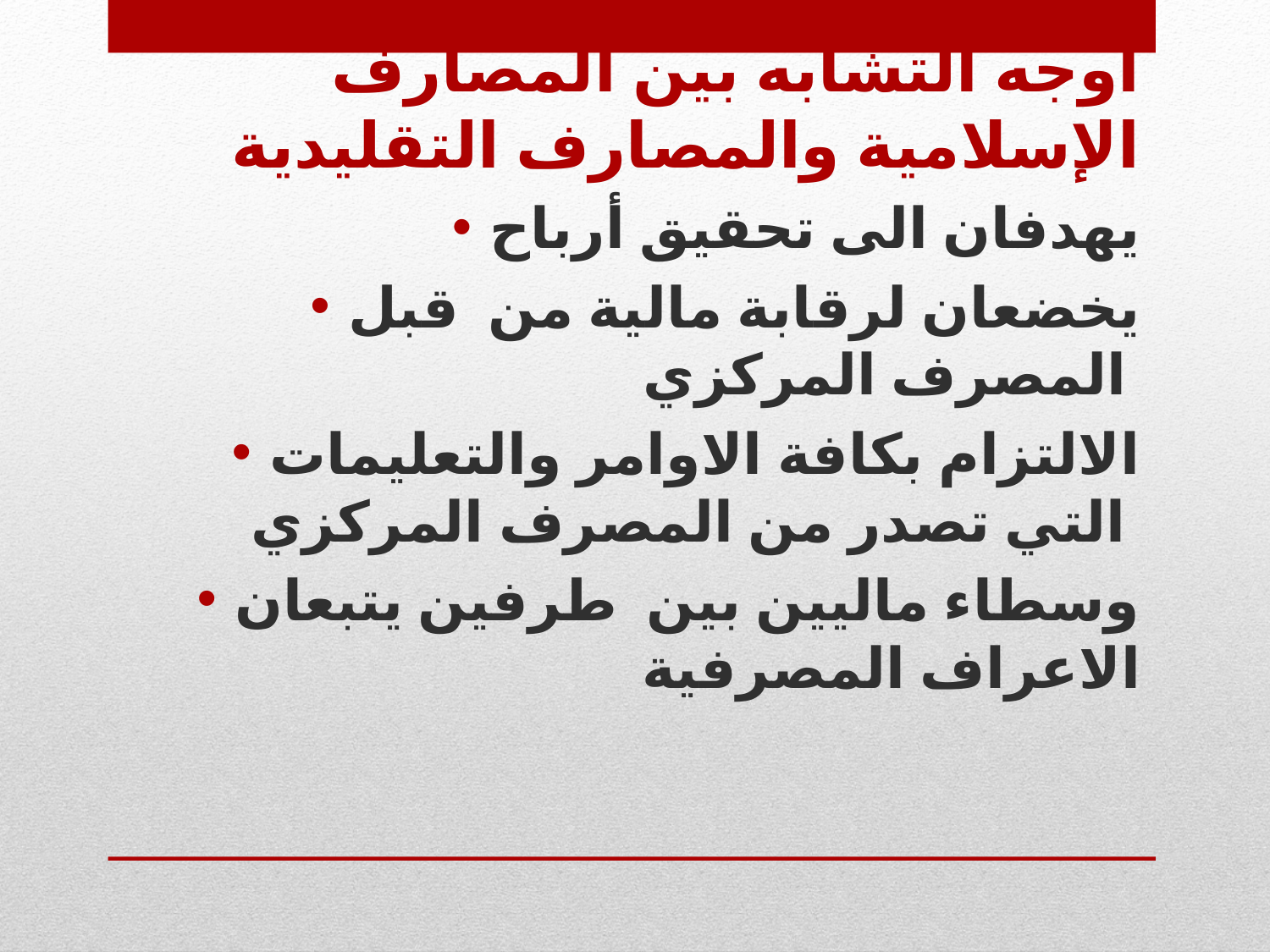

أوجه التشابه بين المصارف الإسلامية والمصارف التقليدية
يهدفان الى تحقيق أرباح
يخضعان لرقابة مالية من  قبل المصرف المركزي
الالتزام بكافة الاوامر والتعليمات التي تصدر من المصرف المركزي
وسطاء ماليين بين  طرفين يتبعان الاعراف المصرفية